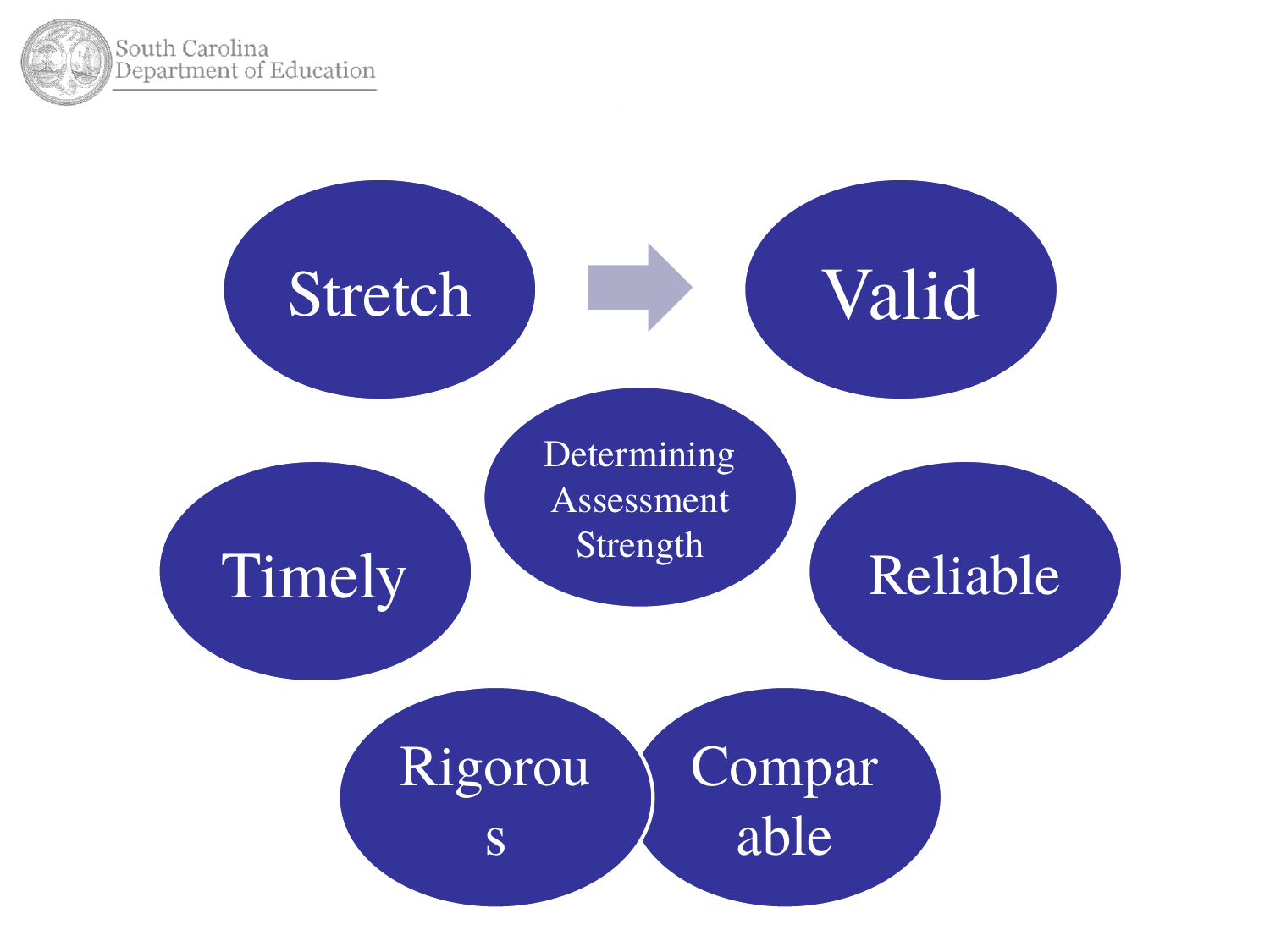

Determining
Assessment
Strength
Valid
Timely
Stretch
Reliable
Comparable
Rigorous